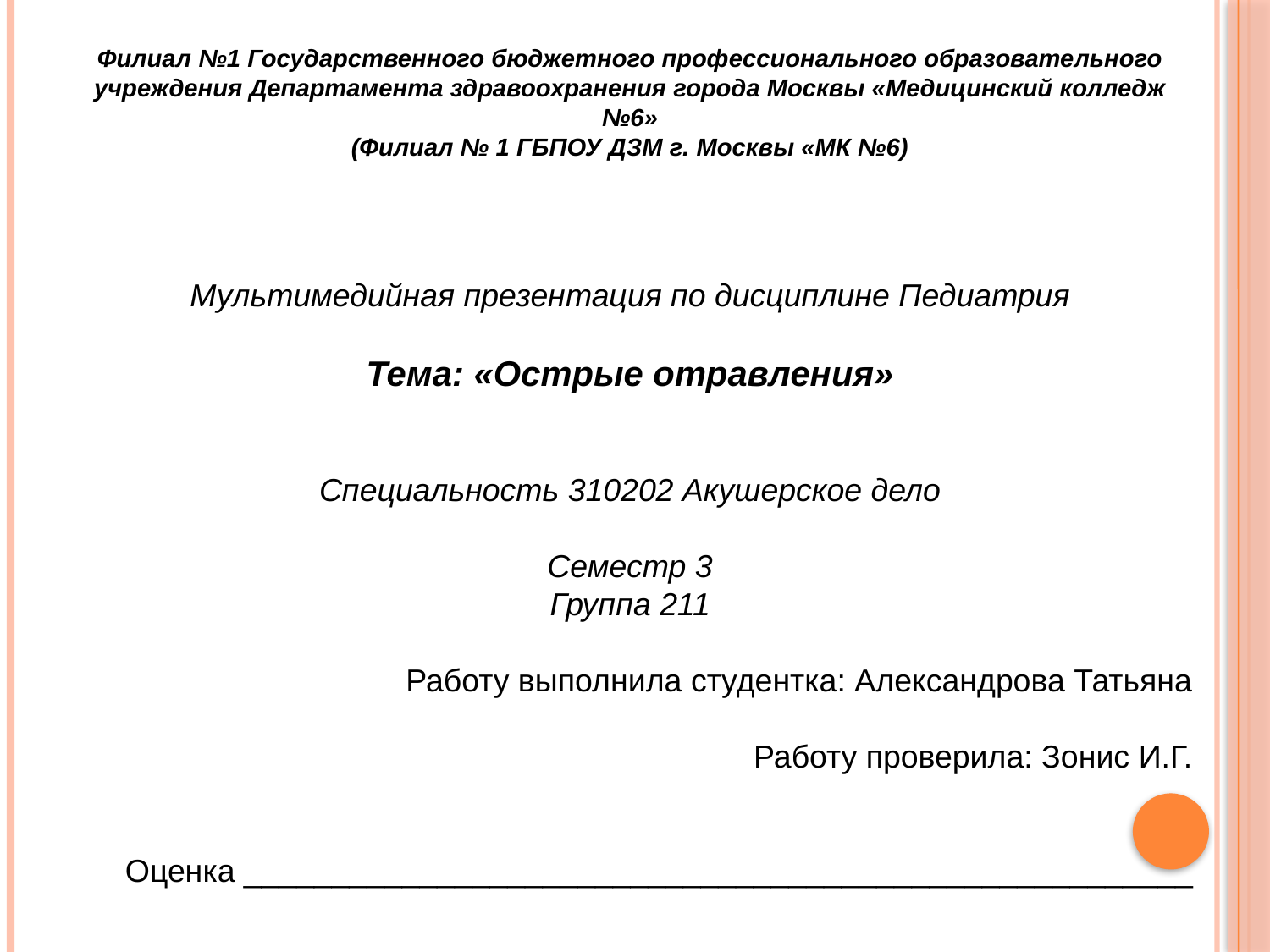

Филиал №1 Государственного бюджетного профессионального образовательного учреждения Департамента здравоохранения города Москвы «Медицинский колледж №6»
(Филиал № 1 ГБПОУ ДЗМ г. Москвы «МК №6)
Мультимедийная презентация по дисциплине Педиатрия
Тема: «Острые отравления»
Специальность 310202 Акушерское дело
Семестр 3
Группа 211

Работу выполнила студентка: Александрова Татьяна

Работу проверила: Зонис И.Г.

Оценка ______________________________________________________